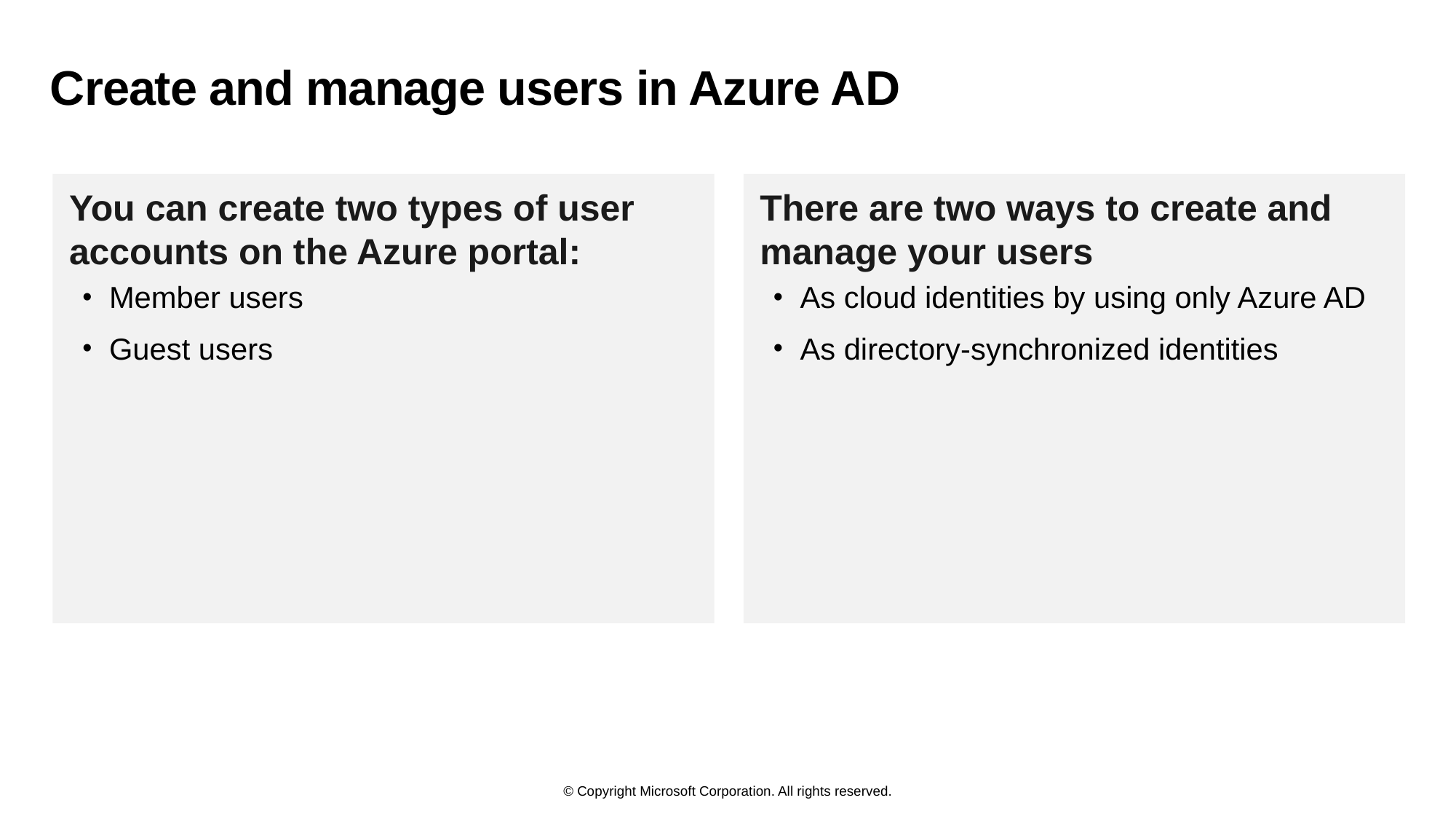

# Create and manage users in Azure AD
You can create two types of user accounts on the Azure portal:
Member users
Guest users
There are two ways to create and manage your users
As cloud identities by using only Azure AD
As directory-synchronized identities